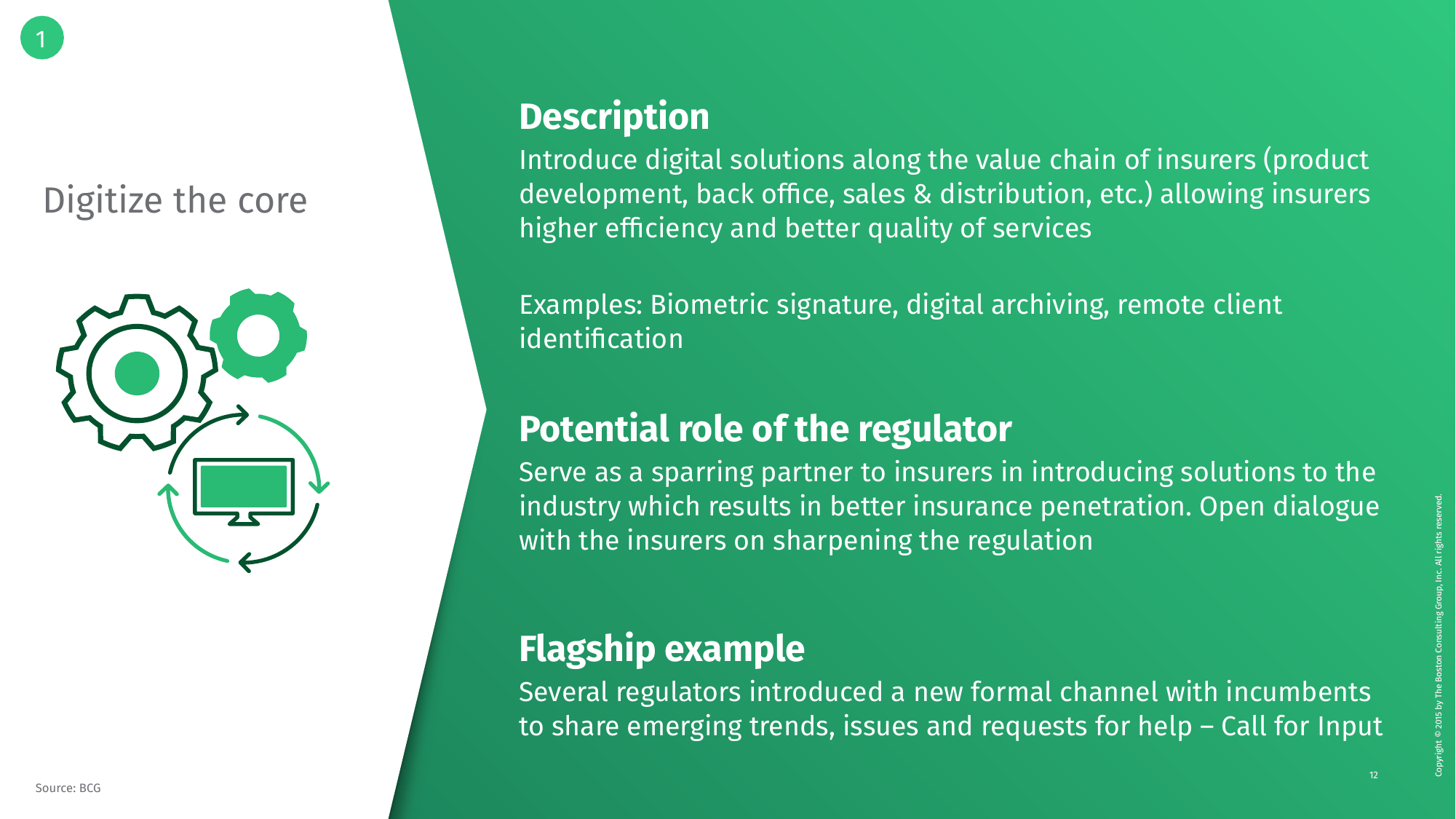

1
# Digitize the core
Description
Introduce digital solutions along the value chain of insurers (product development, back office, sales & distribution, etc.) allowing insurers higher efficiency and better quality of services

Examples: Biometric signature, digital archiving, remote client identification

Potential role of the regulator
Serve as a sparring partner to insurers in introducing solutions to the industry which results in better insurance penetration. Open dialogue with the insurers on sharpening the regulation

Flagship example
Several regulators introduced a new formal channel with incumbents to share emerging trends, issues and requests for help – Call for Input

Source: BCG